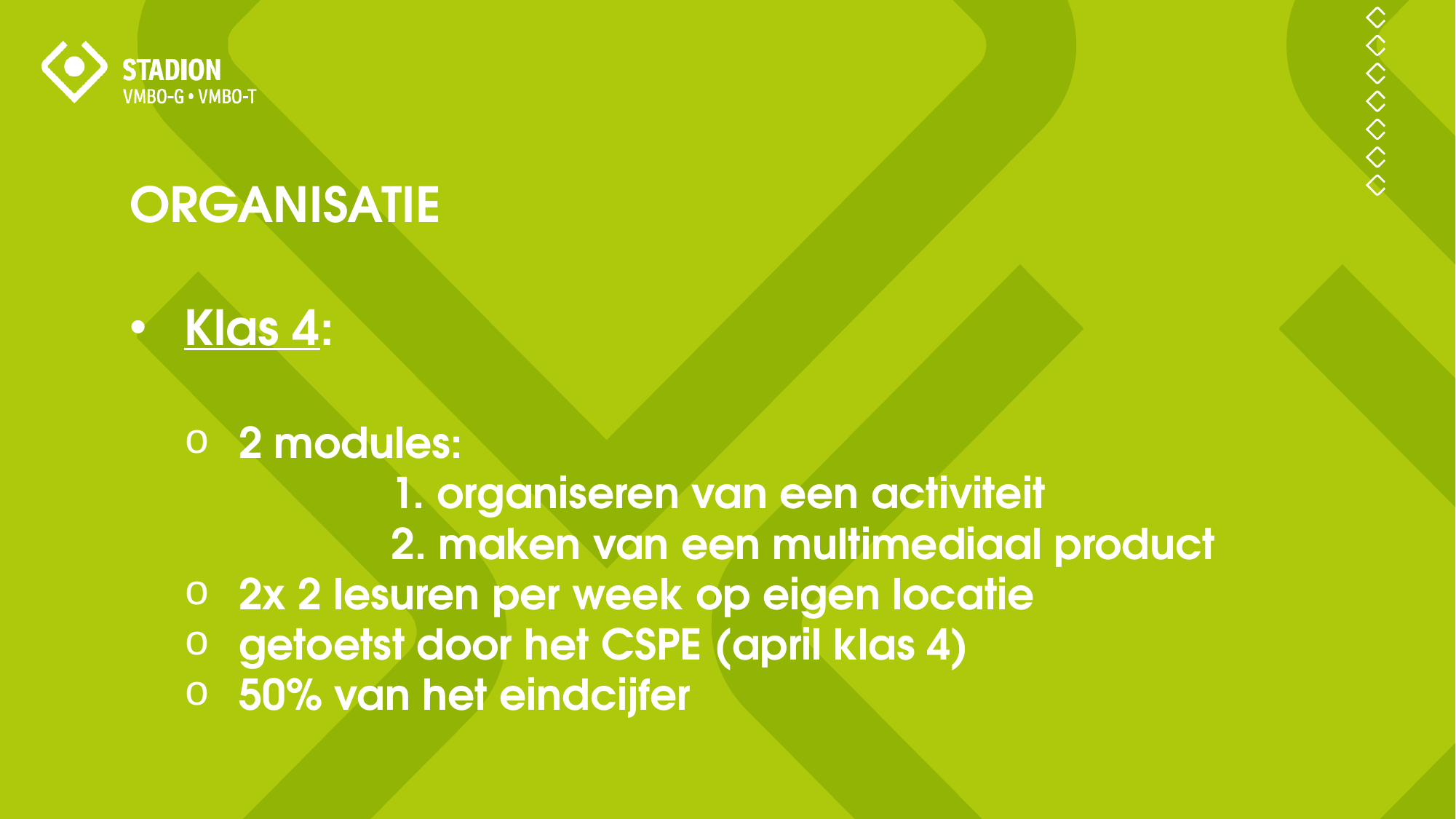

ORGANISATIE

Klas 4:

2 modules:
		1. organiseren van een activiteit
		2. maken van een multimediaal product
2x 2 lesuren per week op eigen locatie
getoetst door het CSPE (april klas 4)
50% van het eindcijfer